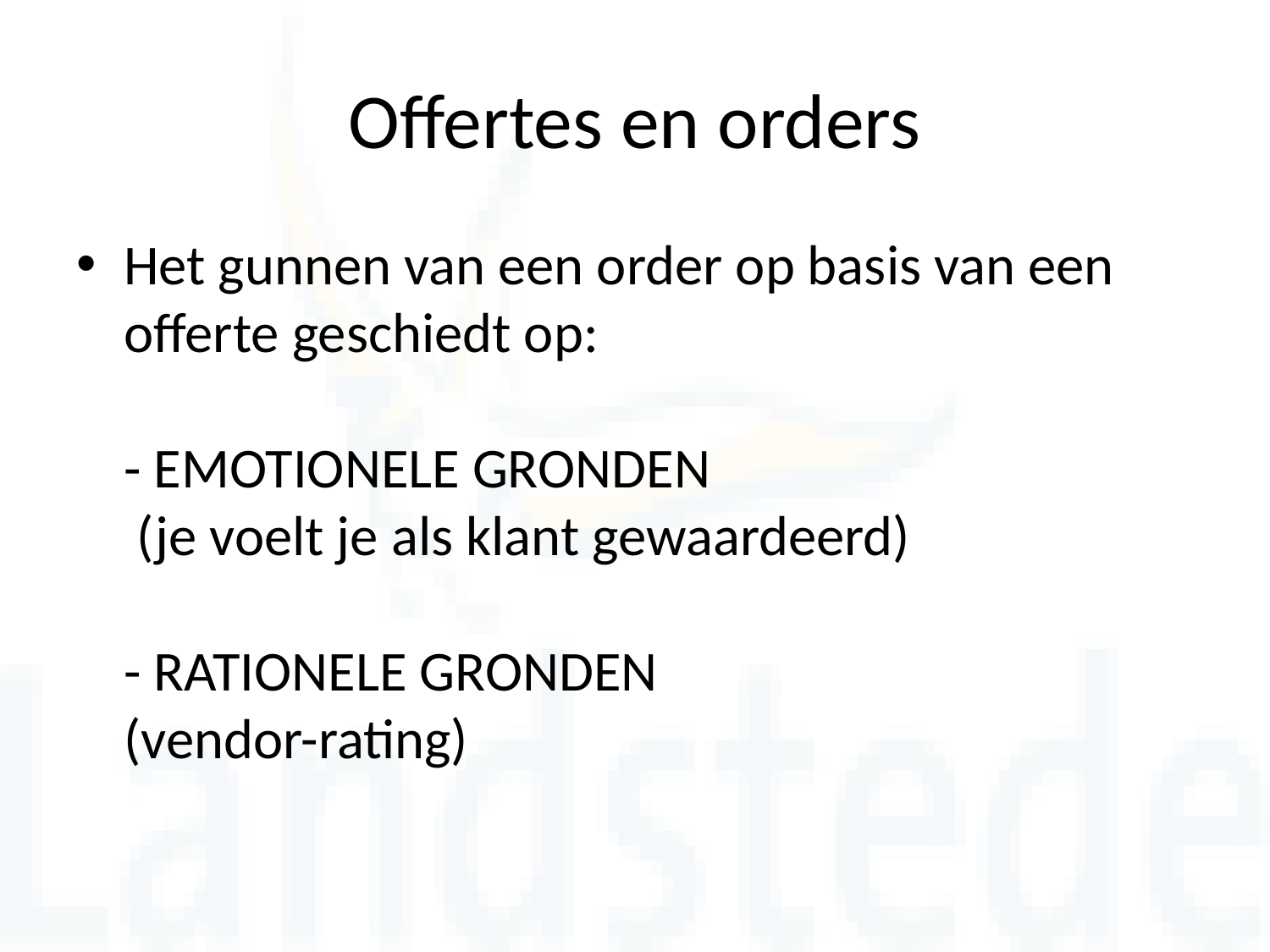

# Offertes en orders
Het gunnen van een order op basis van een
offerte geschiedt op:
- EMOTIONELE GRONDEN
 (je voelt je als klant gewaardeerd)
- RATIONELE GRONDEN
(vendor-rating)